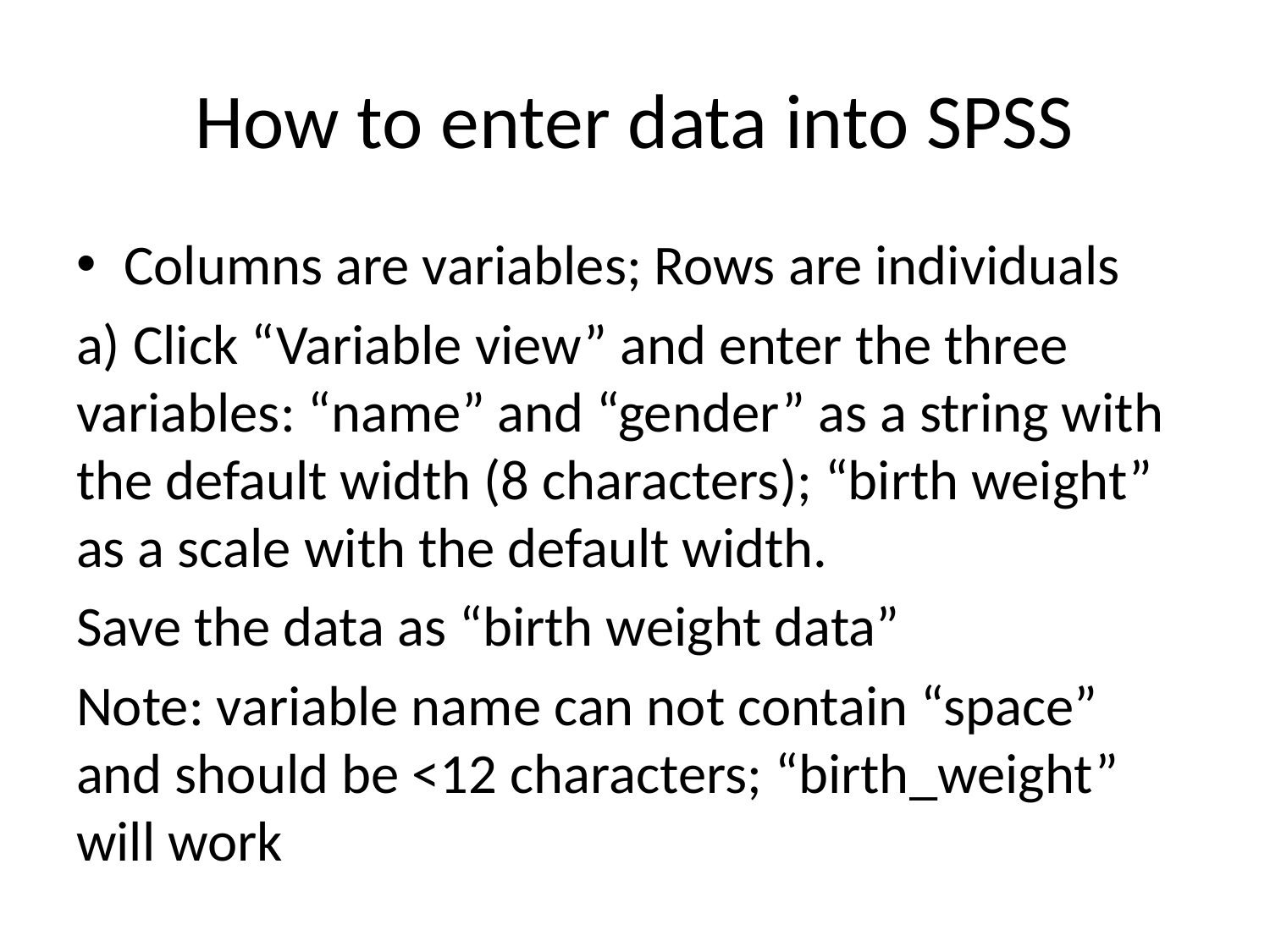

# How to enter data into SPSS
Columns are variables; Rows are individuals
a) Click “Variable view” and enter the three variables: “name” and “gender” as a string with the default width (8 characters); “birth weight” as a scale with the default width.
Save the data as “birth weight data”
Note: variable name can not contain “space” and should be <12 characters; “birth_weight” will work